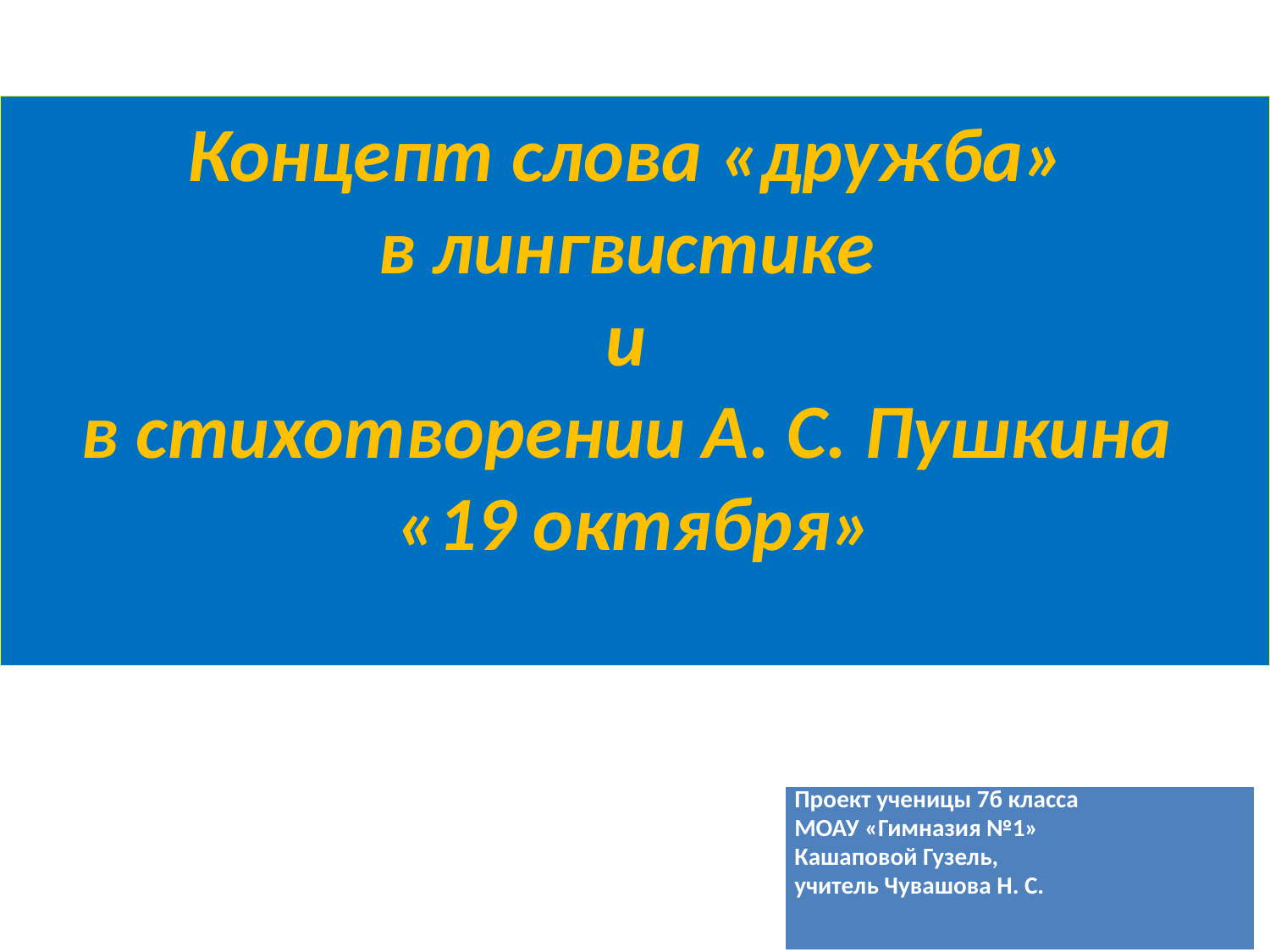

# Концепт слова «дружба» в лингвистике и в стихотворении А. С. Пушкина «19 октября»

| Проект ученицы 7б класса МОАУ «Гимназия №1» Кашаповой Гузель, учитель Чувашова Н. С. |
| --- |